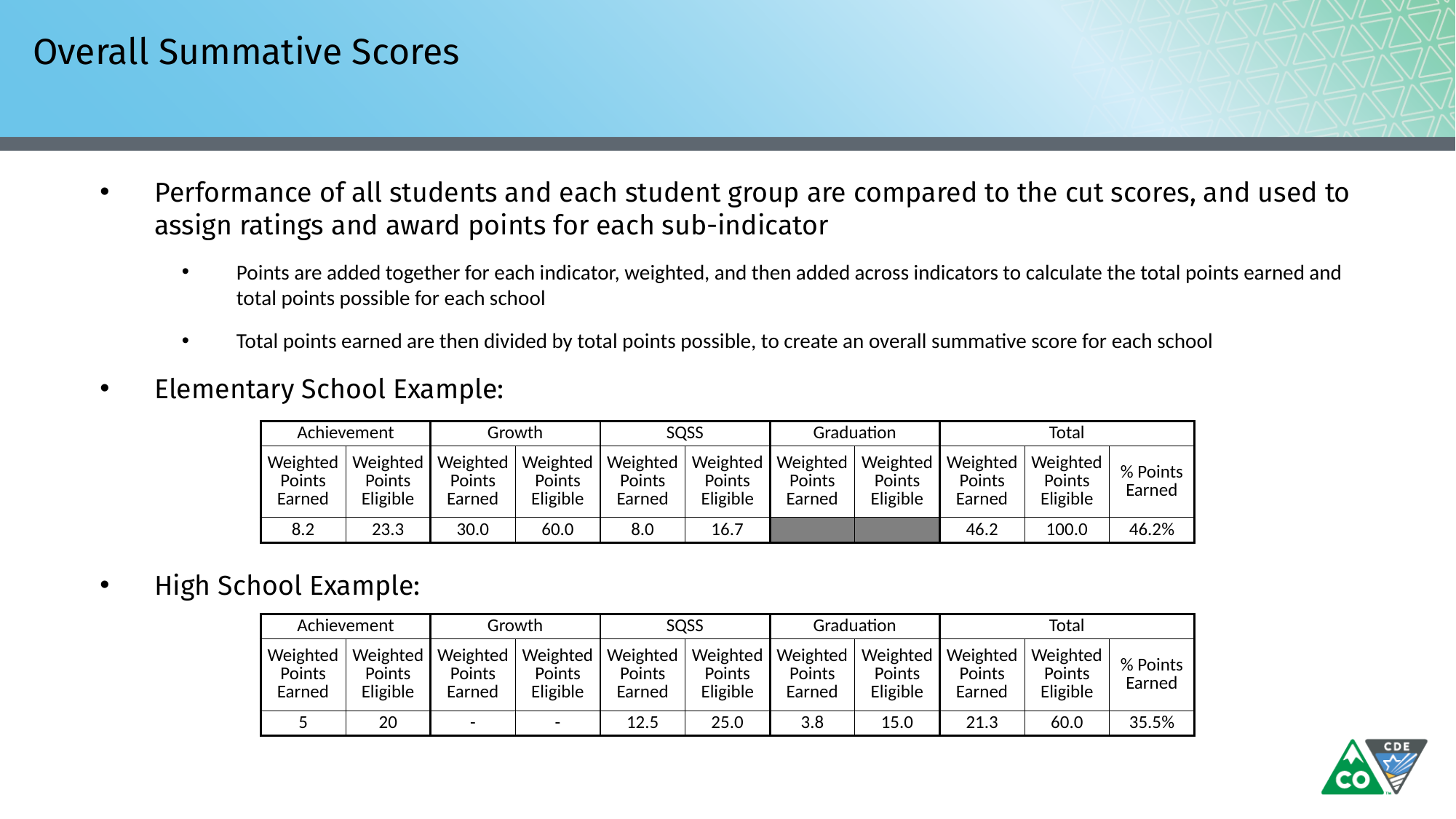

# Overall Summative Scores
Performance of all students and each student group are compared to the cut scores, and used to assign ratings and award points for each sub-indicator
Points are added together for each indicator, weighted, and then added across indicators to calculate the total points earned and total points possible for each school
Total points earned are then divided by total points possible, to create an overall summative score for each school
Elementary School Example:

High School Example:
| Achievement |  | Growth |  | SQSS |  | Graduation |  | Total |  |  |
| --- | --- | --- | --- | --- | --- | --- | --- | --- | --- | --- |
| Weighted Points Earned | Weighted Points Eligible | Weighted Points Earned | Weighted Points Eligible | Weighted Points Earned | Weighted Points Eligible | Weighted Points Earned | Weighted Points Eligible | Weighted Points Earned | Weighted Points Eligible | % Points Earned |
| 8.2 | 23.3 | 30.0 | 60.0 | 8.0 | 16.7 |  |  | 46.2 | 100.0 | 46.2% |
| Achievement |  | Growth |  | SQSS |  | Graduation |  | Total |  |  |
| --- | --- | --- | --- | --- | --- | --- | --- | --- | --- | --- |
| Weighted Points Earned | Weighted Points Eligible | Weighted Points Earned | Weighted Points Eligible | Weighted Points Earned | Weighted Points Eligible | Weighted Points Earned | Weighted Points Eligible | Weighted Points Earned | Weighted Points Eligible | % Points Earned |
| 5 | 20 | - | - | 12.5 | 25.0 | 3.8 | 15.0 | 21.3 | 60.0 | 35.5% |